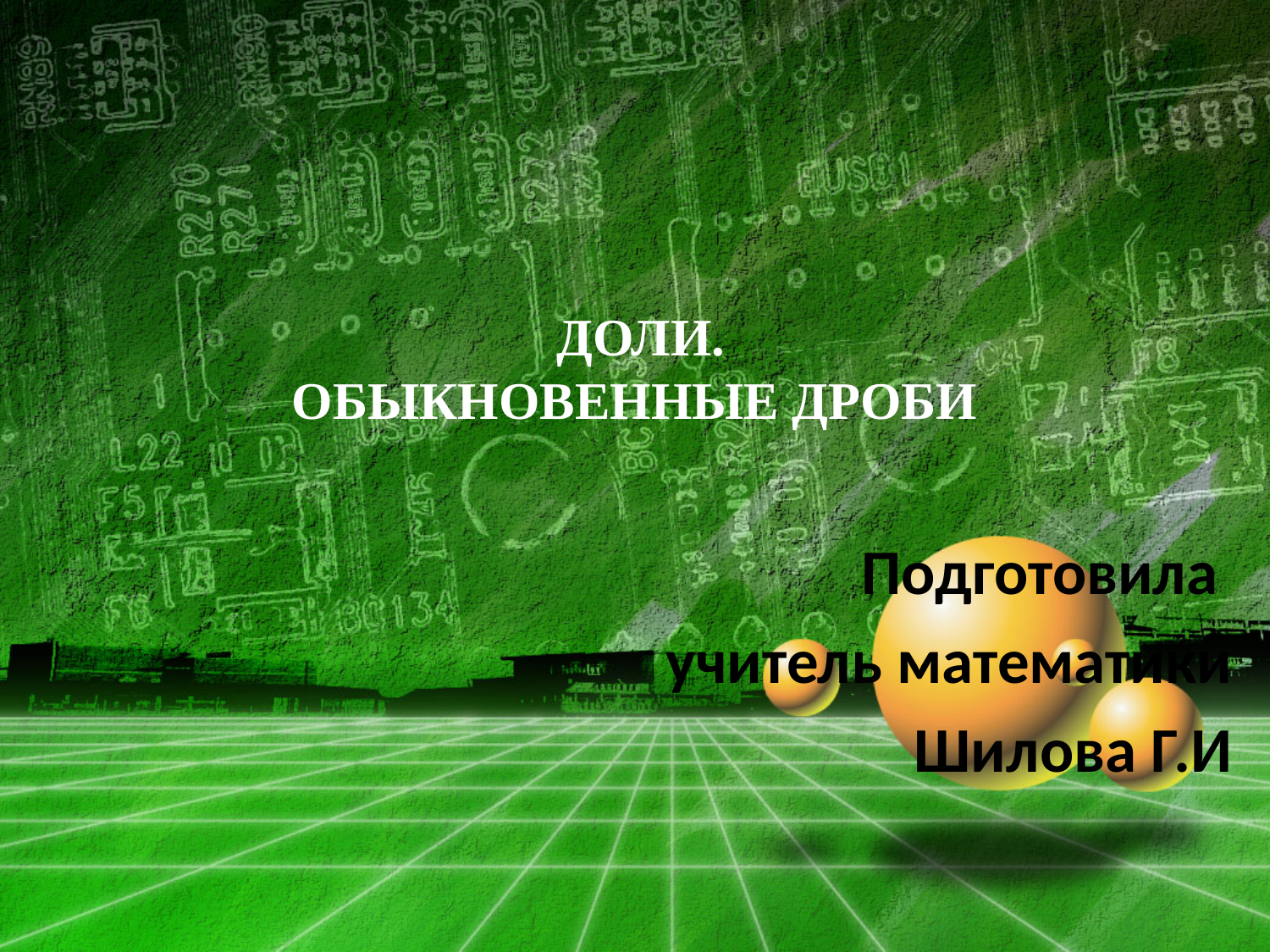

# ДОЛИ. ОБЫКНОВЕННЫЕ ДРОБИ

Подготовила
учитель математики
Шилова Г.И